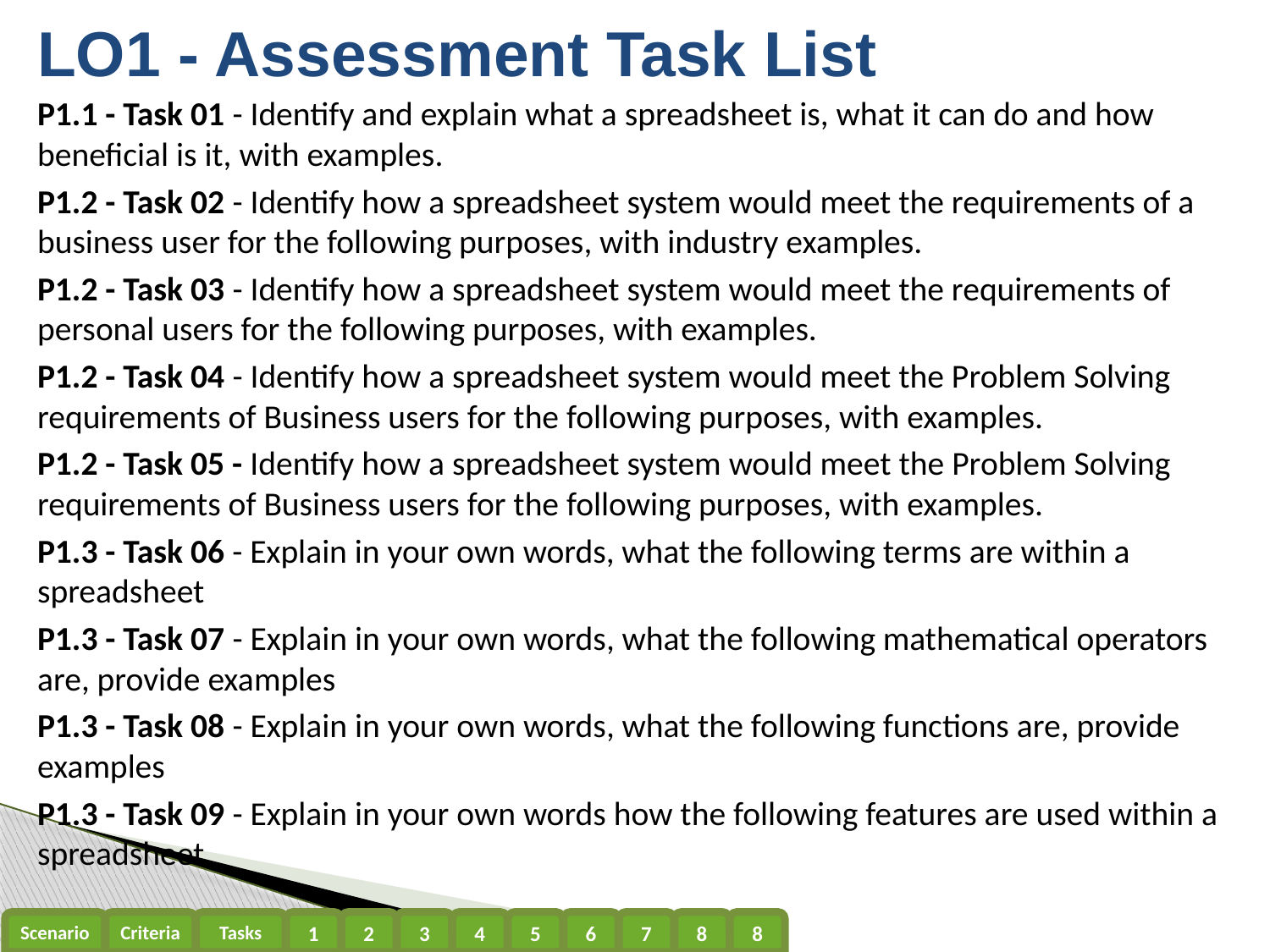

# LO1 - Assessment Task List
P1.1 - Task 01 - Identify and explain what a spreadsheet is, what it can do and how beneficial is it, with examples.
P1.2 - Task 02 - Identify how a spreadsheet system would meet the requirements of a business user for the following purposes, with industry examples.
P1.2 - Task 03 - Identify how a spreadsheet system would meet the requirements of personal users for the following purposes, with examples.
P1.2 - Task 04 - Identify how a spreadsheet system would meet the Problem Solving requirements of Business users for the following purposes, with examples.
P1.2 - Task 05 - Identify how a spreadsheet system would meet the Problem Solving requirements of Business users for the following purposes, with examples.
P1.3 - Task 06 - Explain in your own words, what the following terms are within a spreadsheet
P1.3 - Task 07 - Explain in your own words, what the following mathematical operators are, provide examples
P1.3 - Task 08 - Explain in your own words, what the following functions are, provide examples
P1.3 - Task 09 - Explain in your own words how the following features are used within a spreadsheet